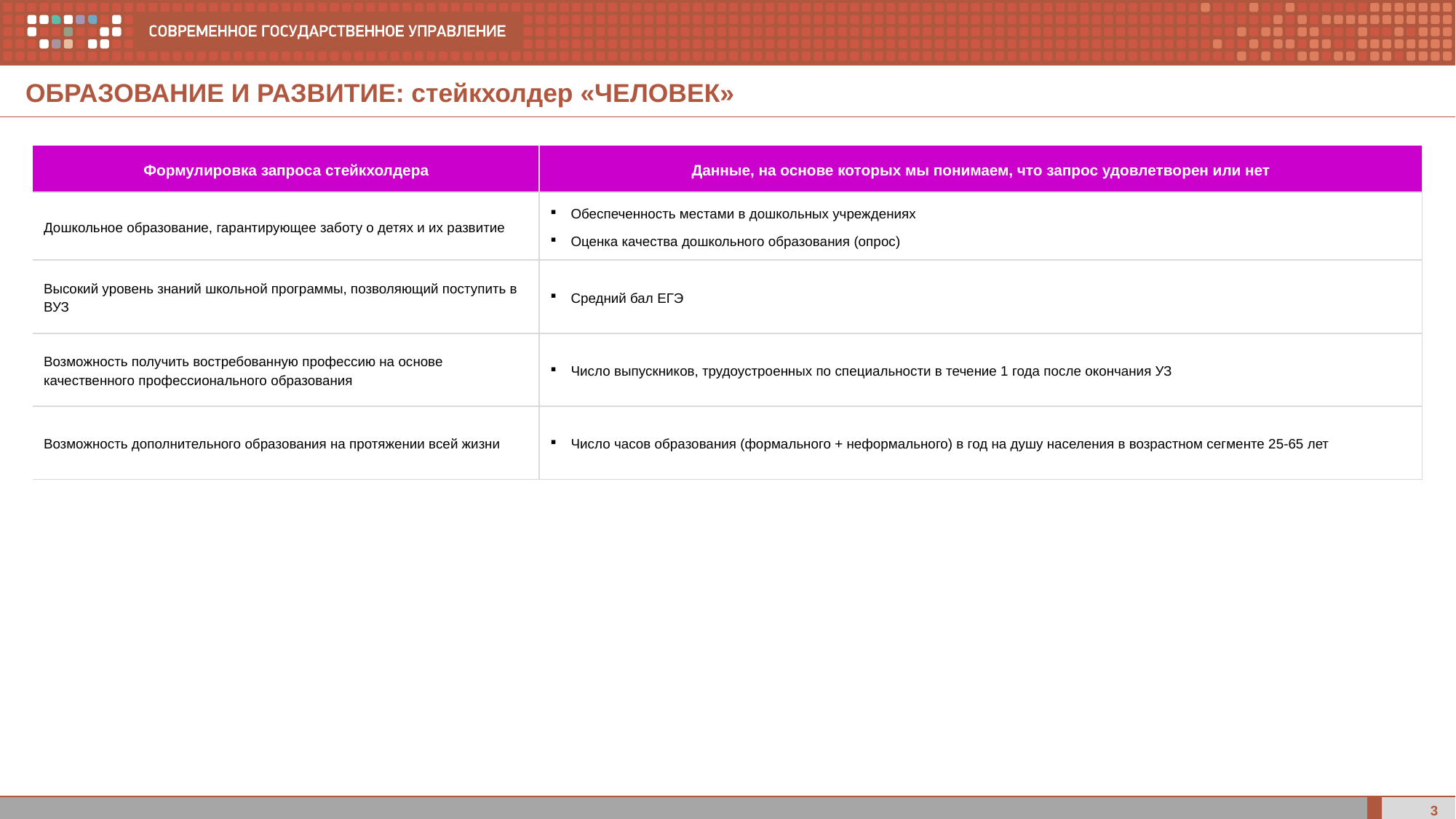

ОБРАЗОВАНИЕ И РАЗВИТИЕ: стейкхолдер «ЧЕЛОВЕК»
| Формулировка запроса стейкхолдера | Данные, на основе которых мы понимаем, что запрос удовлетворен или нет |
| --- | --- |
| Дошкольное образование, гарантирующее заботу о детях и их развитие | Обеспеченность местами в дошкольных учреждениях Оценка качества дошкольного образования (опрос) |
| Высокий уровень знаний школьной программы, позволяющий поступить в ВУЗ | Средний бал ЕГЭ |
| Возможность получить востребованную профессию на основе качественного профессионального образования | Число выпускников, трудоустроенных по специальности в течение 1 года после окончания УЗ |
| Возможность дополнительного образования на протяжении всей жизни | Число часов образования (формального + неформального) в год на душу населения в возрастном сегменте 25-65 лет |